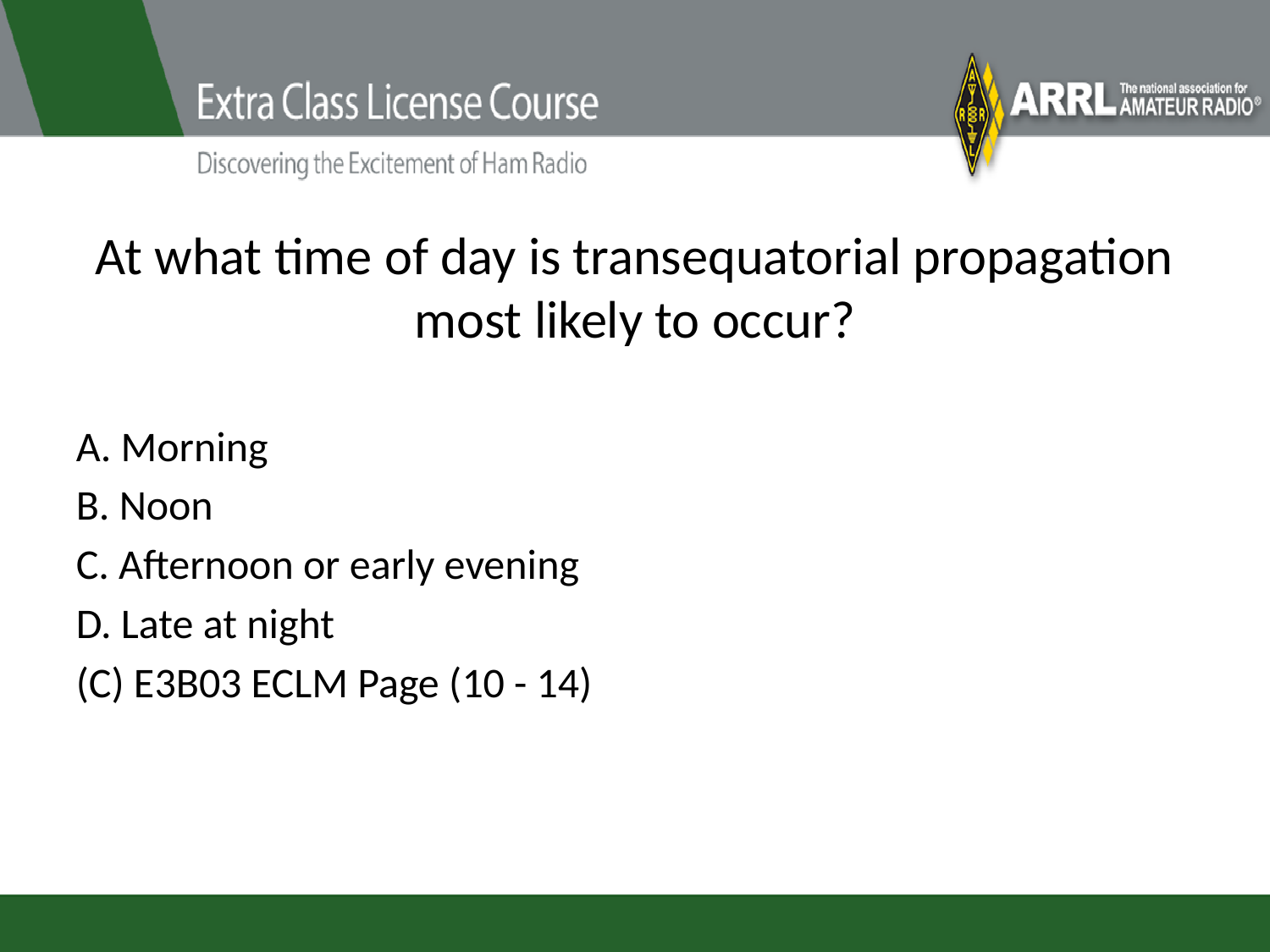

# At what time of day is transequatorial propagation most likely to occur?
A. Morning
B. Noon
C. Afternoon or early evening
D. Late at night
(C) E3B03 ECLM Page (10 - 14)